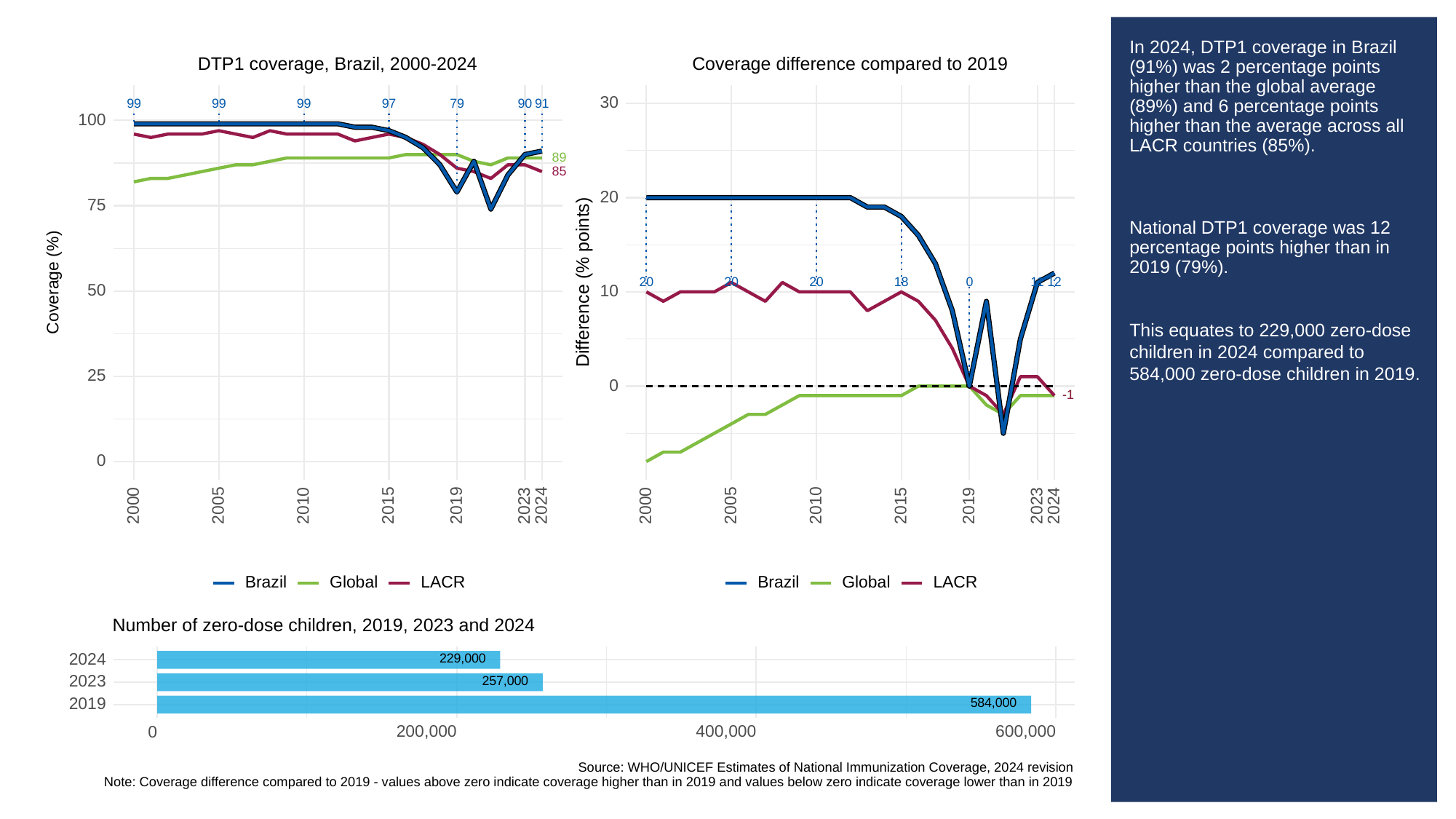

# In 2024, DTP1 coverage in Brazil (91%) was 2 percentage points higher than the global average (89%) and 6 percentage points higher than the average across all LACR countries (85%).

National DTP1 coverage was 12 percentage points higher than in 2019 (79%).

This equates to 229,000 zero-dose children in 2024 compared to 584,000 zero-dose children in 2019.

Coverage difference compared to 2019
DTP1 coverage, Brazil, 2000-2024

30
99
99
99
97
79
90
91

100

89

85
20

75

Difference (% points)
Coverage (%)
20
20
20
18
0
11
12

50
10

25

0

-1
-1

0

2023
2023
2000
2005
2010
2015
2019
2024
2000
2005
2010
2015
2019
2024
Global
LACR
Global
LACR
Brazil
Brazil

Number of zero-dose children, 2019, 2023 and 2024

229,000
2024

257,000
2023

584,000
2019

200,000
400,000
600,000
0
Source: WHO/UNICEF Estimates of National Immunization Coverage, 2024 revision
Note: Coverage difference compared to 2019 - values above zero indicate coverage higher than in 2019 and values below zero indicate coverage lower than in 2019